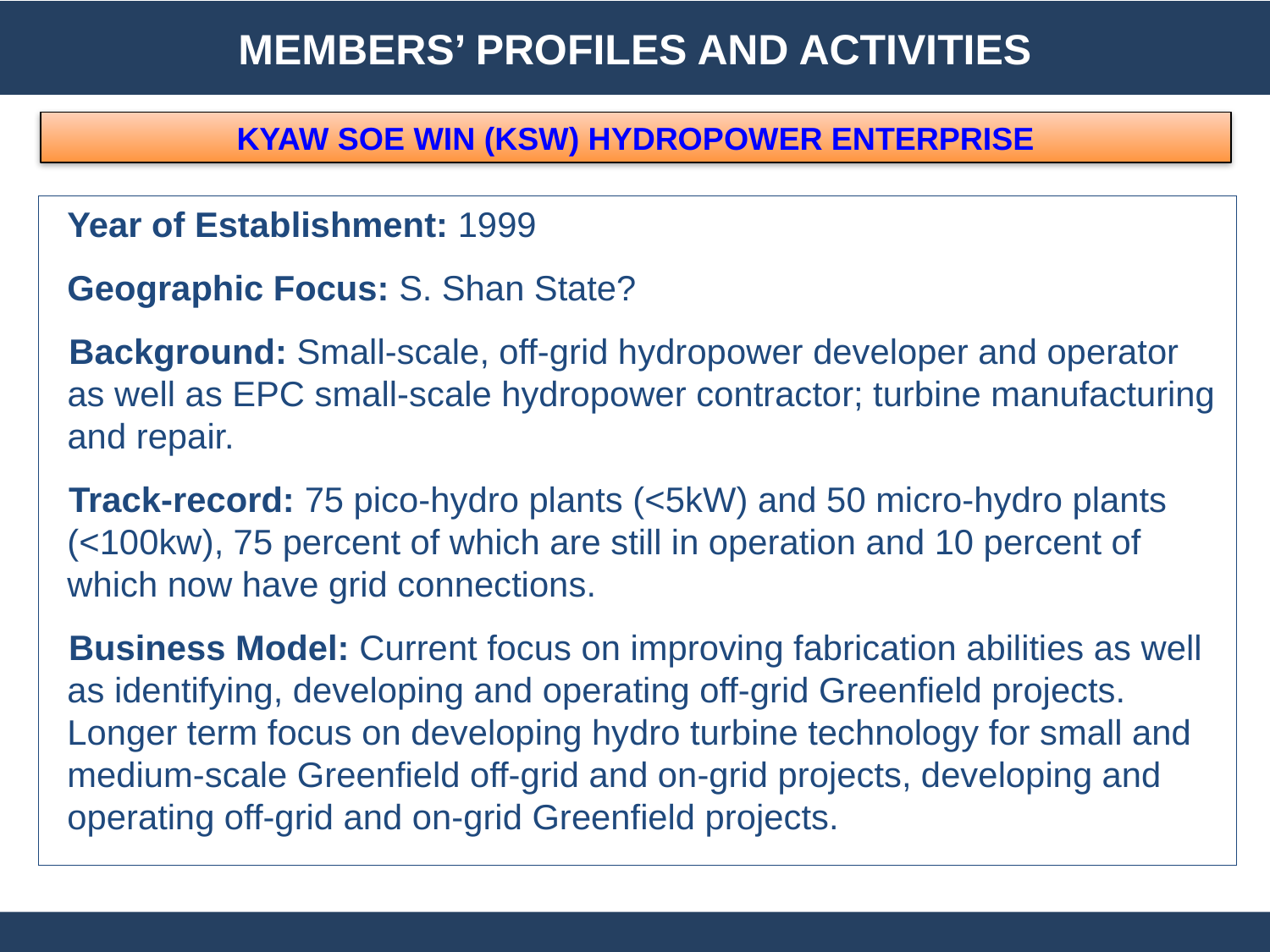

MEMBERS’ PROFILES AND ACTIVITIES
KYAW SOE WIN (KSW) HYDROPOWER ENTERPRISE
Year of Establishment: 1999
Geographic Focus: S. Shan State?
Background: Small-scale, off-grid hydropower developer and operator as well as EPC small-scale hydropower contractor; turbine manufacturing and repair.
Track-record: 75 pico-hydro plants (<5kW) and 50 micro-hydro plants (<100kw), 75 percent of which are still in operation and 10 percent of which now have grid connections.
Business Model: Current focus on improving fabrication abilities as well as identifying, developing and operating off-grid Greenfield projects. Longer term focus on developing hydro turbine technology for small and medium-scale Greenfield off-grid and on-grid projects, developing and operating off-grid and on-grid Greenfield projects.